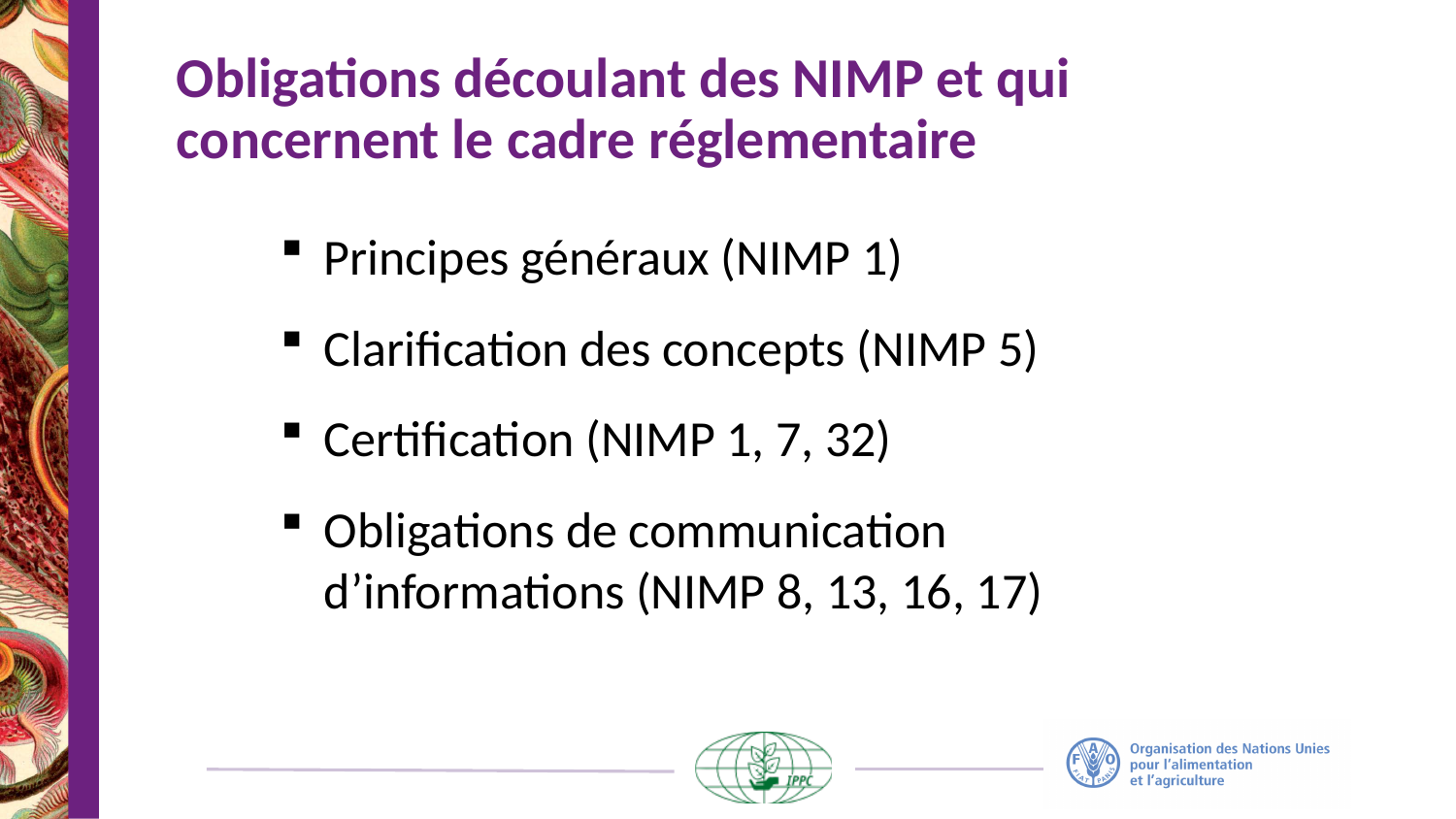

# Obligations découlant des NIMP et qui concernent le cadre réglementaire
Principes généraux (NIMP 1)
Clarification des concepts (NIMP 5)
Certification (NIMP 1, 7, 32)
Obligations de communication d’informations (NIMP 8, 13, 16, 17)